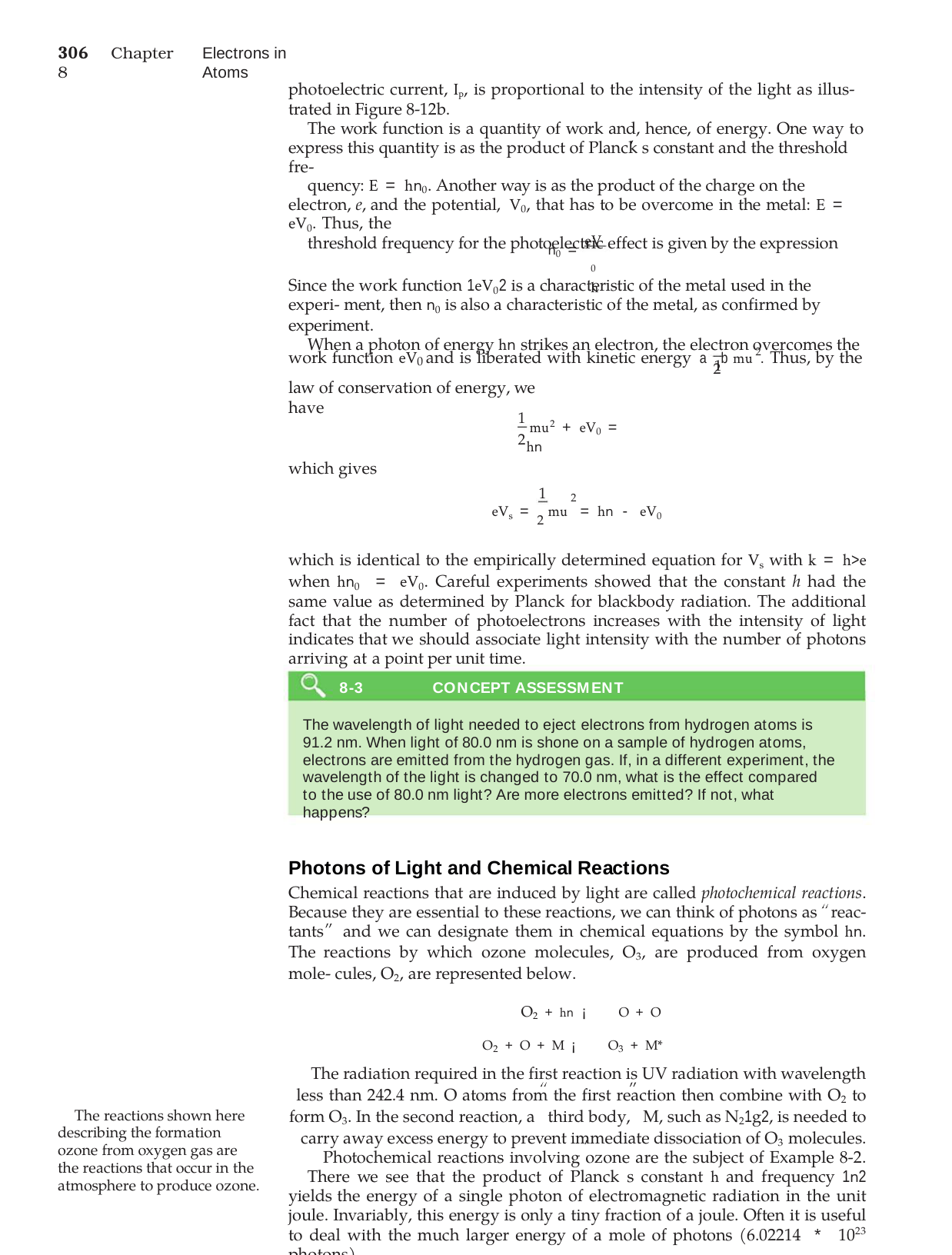

306	Chapter 8
Electrons in Atoms
photoelectric current, Ip, is proportional to the intensity of the light as illus- trated in Figure 8-12b.
The work function is a quantity of work and, hence, of energy. One way to express this quantity is as the product of Planck s constant and the threshold fre-
quency: E  =  hn0. Another way is as the product of the charge on the electron, e, and the potential,  V0, that has to be overcome in the metal: E  =  eV0. Thus, the
threshold frequency for the photoelectric effect is given by the expression

eV0 h
n0  =
Since the work function 1eV02 is a characteristic of the metal used in the experi- ment, then n0 is also a characteristic of the metal, as confirmed by experiment.
When a photon of energy hn strikes an electron, the electron overcomes the
1
2
work function eV  and is liberated with kinetic energy  a    b mu  . Thus, by the
0
law of conservation of energy, we have
2
1
2
 mu2  +  eV0  =  hn
which gives
1
2
eVs  =  2 mu   =  hn  -  eV0
which is identical to the empirically determined equation for Vs  with k  =  h>e when hn0   =  eV0. Careful experiments showed that the constant h had the same value as determined by Planck for blackbody radiation. The additional fact that the number of photoelectrons increases with the intensity of light indicates that we should associate light intensity with the number of photons arriving at a point per unit time.
8-3	CONCEPT ASSESSMENT

The wavelength of light needed to eject electrons from hydrogen atoms is 91.2 nm. When light of 80.0 nm is shone on a sample of hydrogen atoms, electrons are emitted from the hydrogen gas. If, in a different experiment, the wavelength of the light is changed to 70.0 nm, what is the effect compared to the use of 80.0 nm light? Are more electrons emitted? If not, what happens?
Photons of Light and Chemical Reactions
Chemical reactions that are induced by light are called photochemical reactions. Because they are essential to these reactions, we can think of photons as   reac- tants   and we can designate them in chemical equations by the symbol hn. The reactions by which ozone molecules, O3, are produced from oxygen mole- cules, O2, are represented below.
 O2  +  hn  ¡   O  +  O
 O2  +  O  +  M  ¡   O3  +  M*
The radiation required in the first reaction is UV radiation with wavelength less than 242.4 nm. O atoms from the first reaction then combine with O2  to form O3. In the second reaction, a   third body,   M, such as N21g2, is needed to carry away excess energy to prevent immediate dissociation of O3 molecules. Photochemical reactions involving ozone are the subject of Example 8-2.
There we see that the product of Planck s constant h and frequency 1n2 yields the energy of a single photon of electromagnetic radiation in the unit joule. Invariably, this energy is only a tiny fraction of a joule. Often it is useful to deal with the much larger energy of a mole of photons (6.02214  *  1023 photons).

The reactions shown here describing the formation ozone from oxygen gas are  the reactions that occur in the atmosphere to produce ozone.